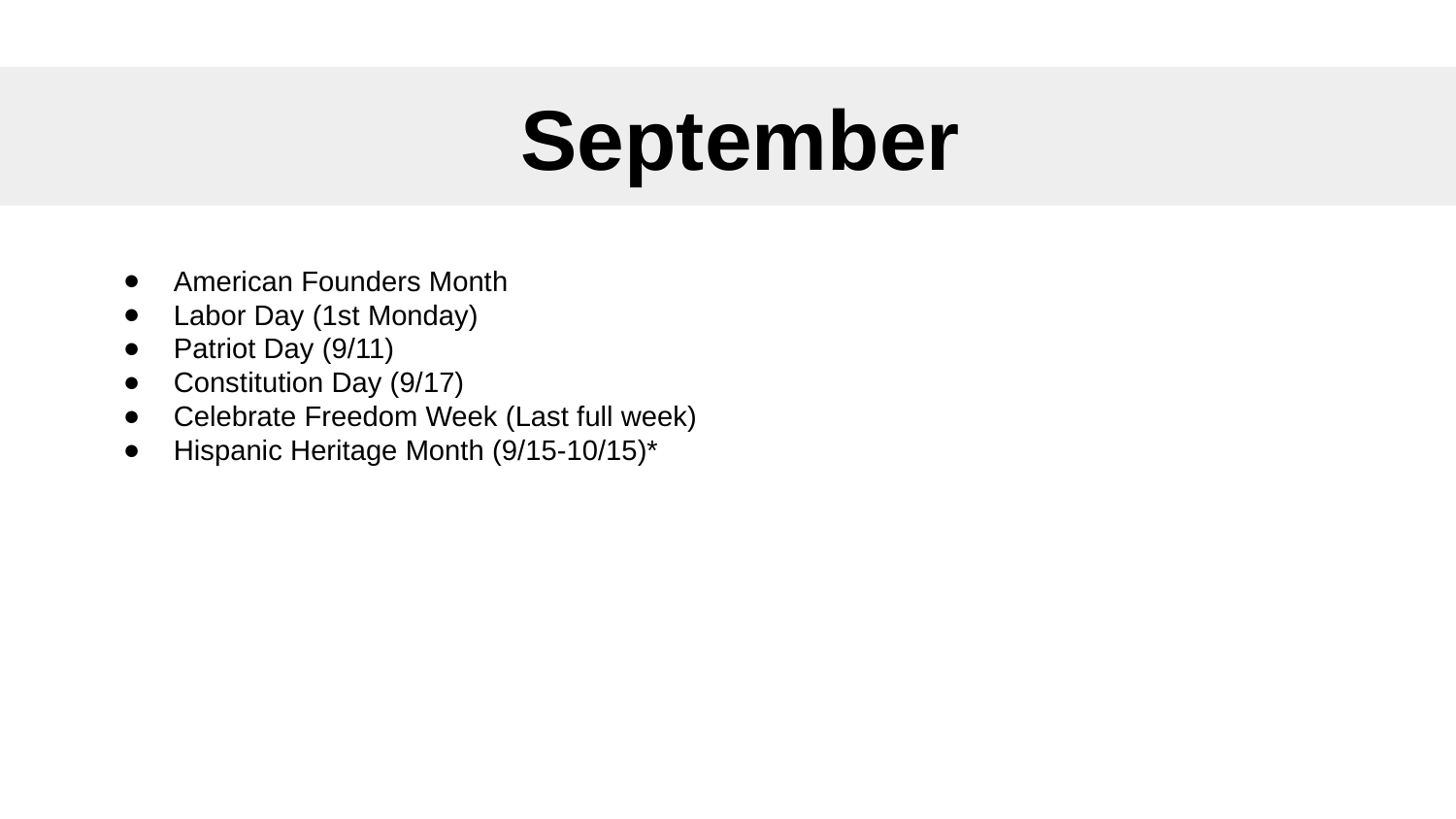

# September
American Founders Month
Labor Day (1st Monday)
Patriot Day (9/11)
Constitution Day (9/17)
Celebrate Freedom Week (Last full week)
Hispanic Heritage Month (9/15-10/15)*